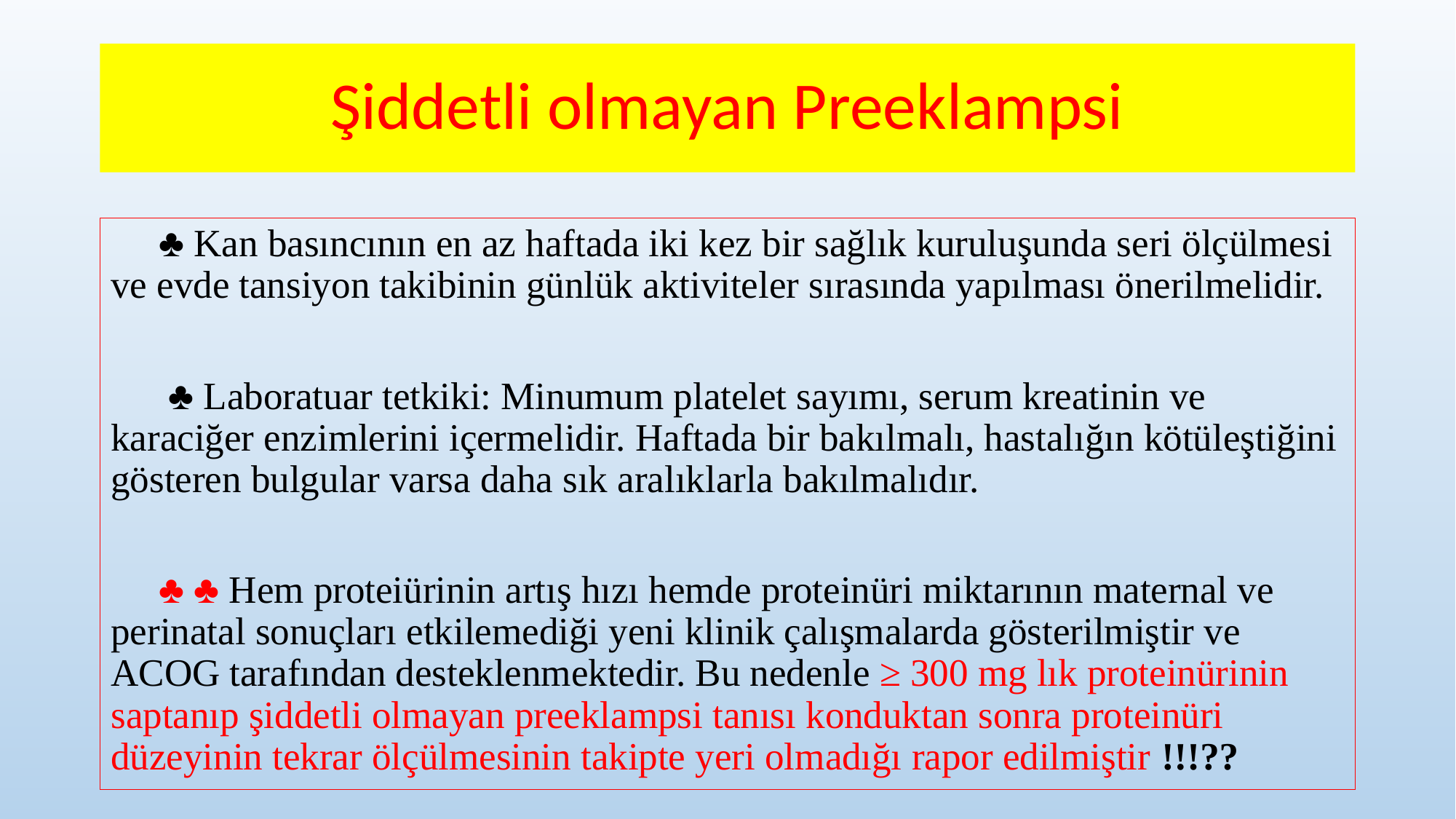

# Şiddetli olmayan Preeklampsi
     ♣ Kan basıncının en az haftada iki kez bir sağlık kuruluşunda seri ölçülmesi ve evde tansiyon takibinin günlük aktiviteler sırasında yapılması önerilmelidir.

      ♣ Laboratuar tetkiki: Minumum platelet sayımı, serum kreatinin ve karaciğer enzimlerini içermelidir. Haftada bir bakılmalı, hastalığın kötüleştiğini gösteren bulgular varsa daha sık aralıklarla bakılmalıdır.

     ♣ ♣ Hem proteiürinin artış hızı hemde proteinüri miktarının maternal ve perinatal sonuçları etkilemediği yeni klinik çalışmalarda gösterilmiştir ve ACOG tarafından desteklenmektedir. Bu nedenle ≥ 300 mg lık proteinürinin saptanıp şiddetli olmayan preeklampsi tanısı konduktan sonra proteinüri düzeyinin tekrar ölçülmesinin takipte yeri olmadığı rapor edilmiştir !!!??